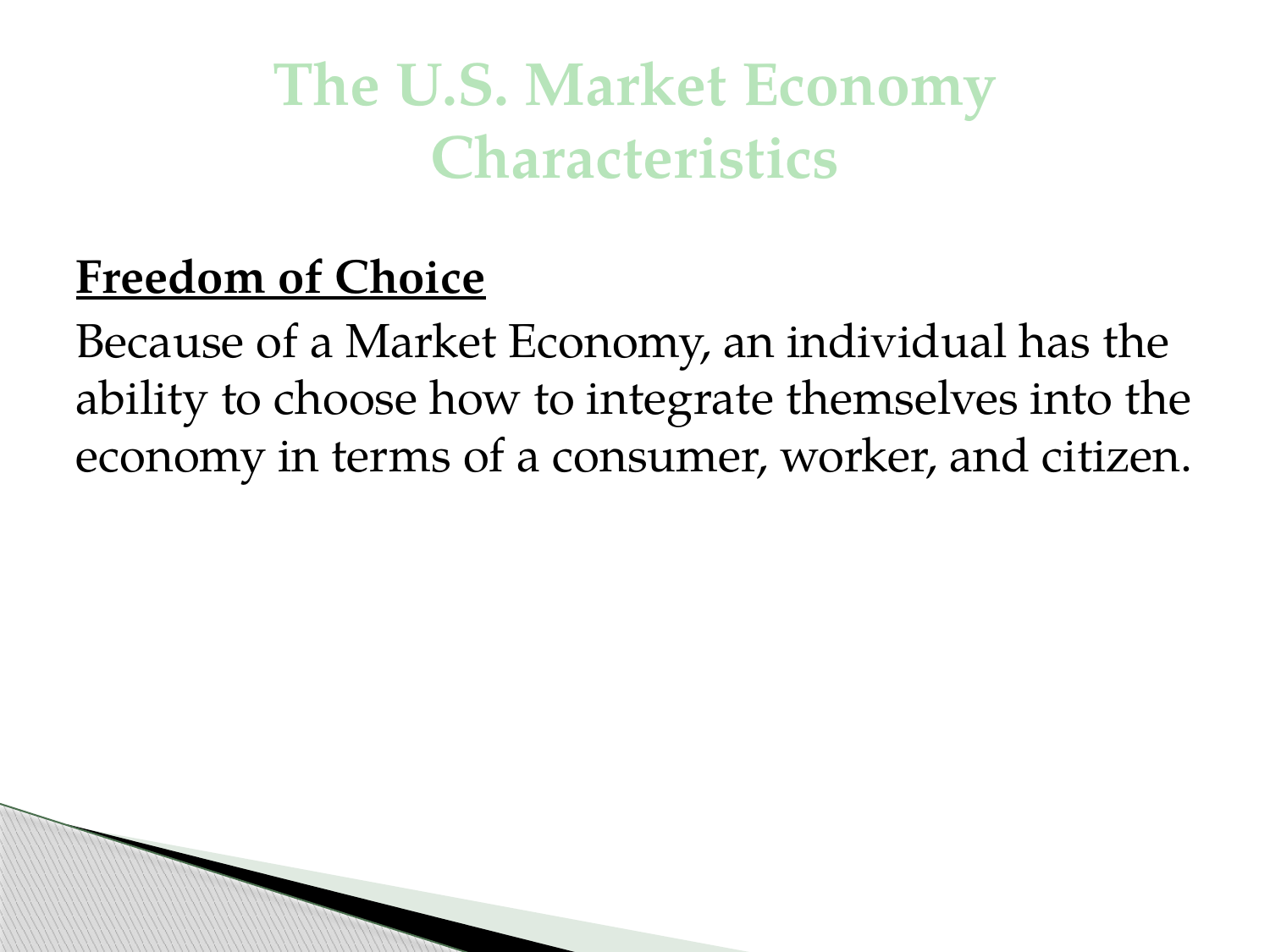

# The U.S. Market Economy Characteristics
Freedom of Choice
Because of a Market Economy, an individual has the ability to choose how to integrate themselves into the economy in terms of a consumer, worker, and citizen.